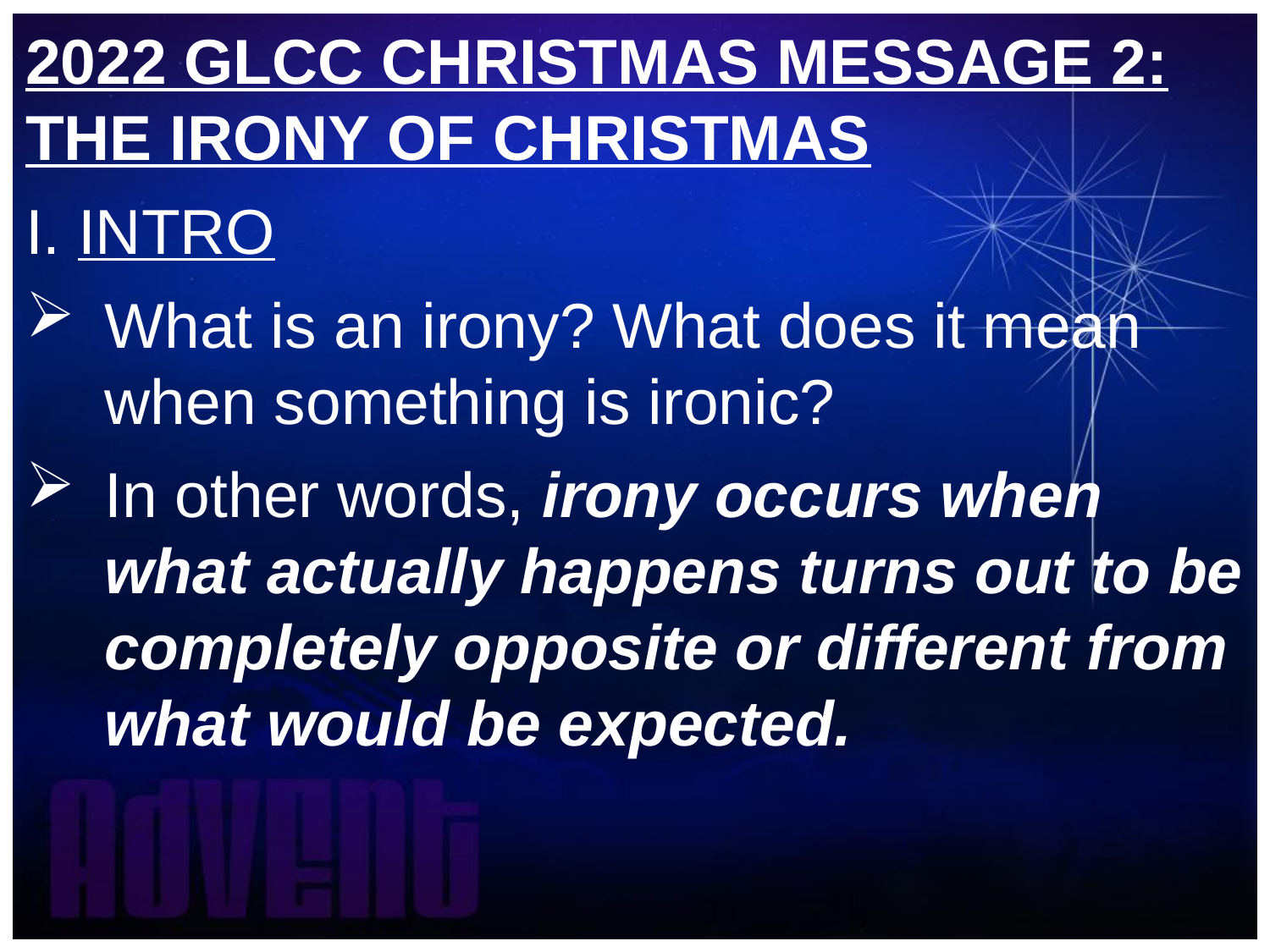

2022 GLCC CHRISTMAS MESSAGE 2: THE IRONY OF CHRISTMAS
I. INTRO
What is an irony? What does it mean when something is ironic?
In other words, irony occurs when what actually happens turns out to be completely opposite or different from what would be expected.